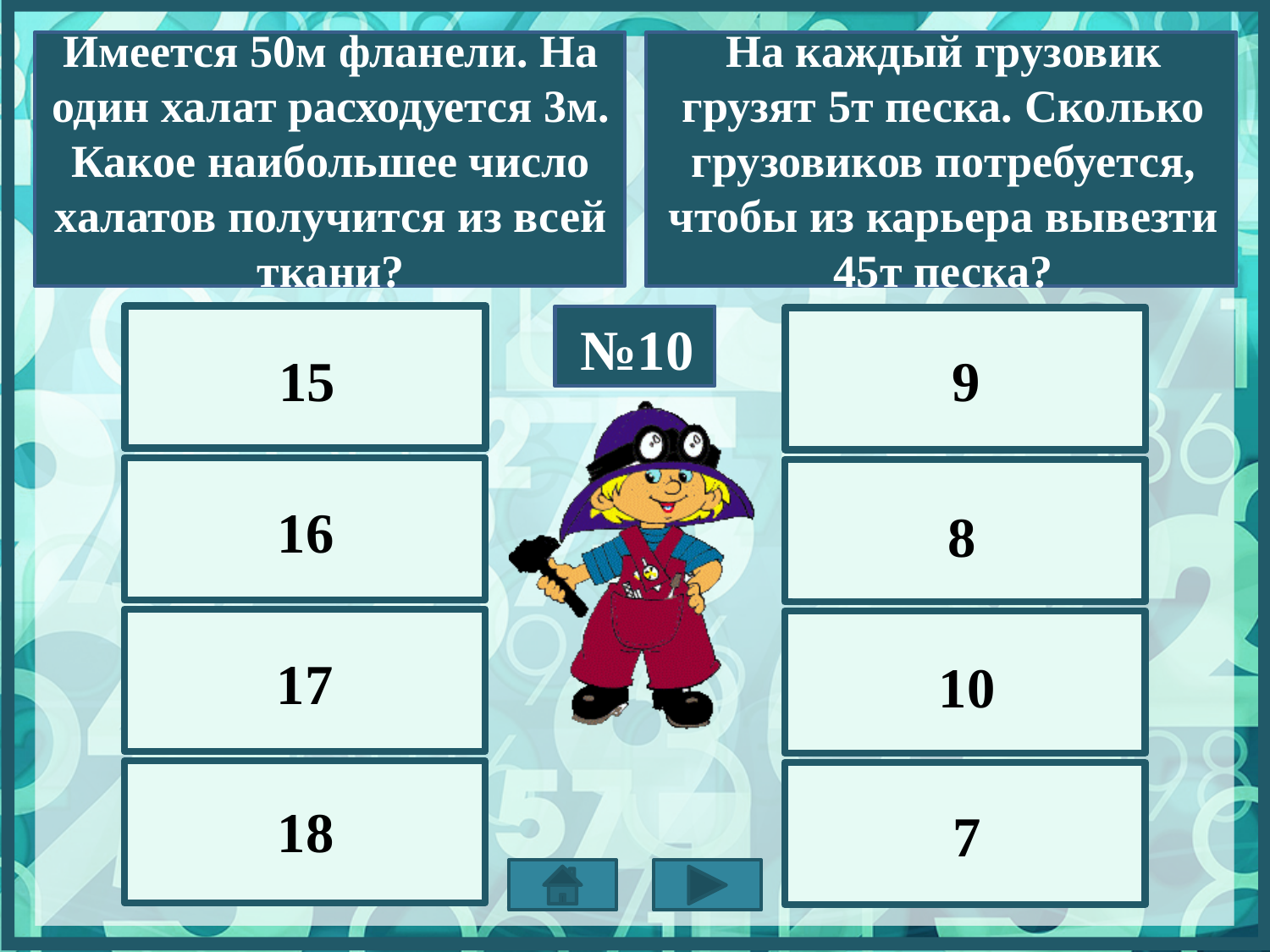

На каждый грузовик грузят 5т песка. Сколько грузовиков потребуется, чтобы из карьера вывезти 45т песка?
Имеется 50м фланели. На один халат расходуется 3м. Какое наибольшее число халатов получится из всей ткани?
№10
9
15
16
8
17
10
18
7